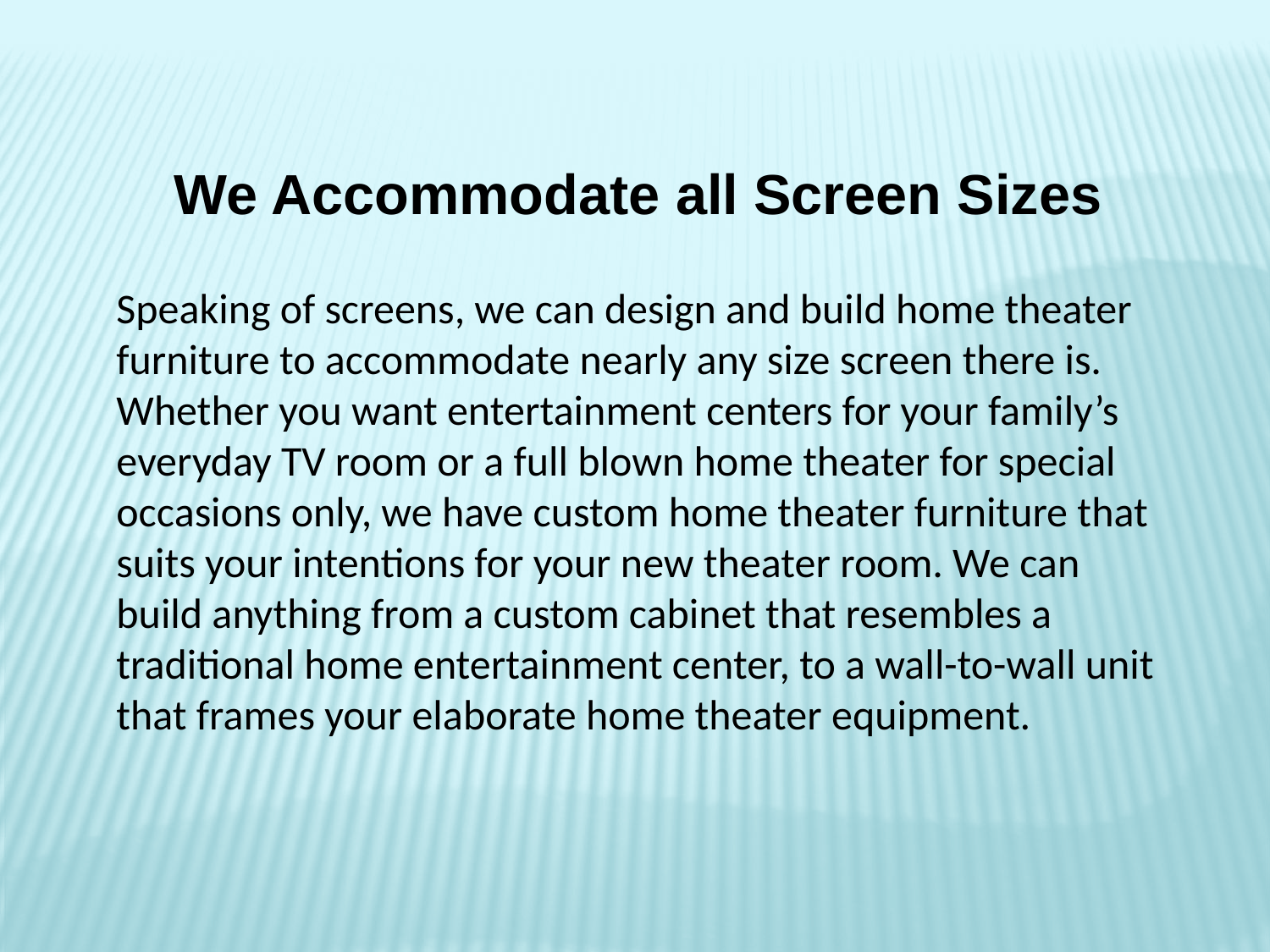

We Accommodate all Screen Sizes
Speaking of screens, we can design and build home theater furniture to accommodate nearly any size screen there is. Whether you want entertainment centers for your family’s everyday TV room or a full blown home theater for special occasions only, we have custom home theater furniture that suits your intentions for your new theater room. We can build anything from a custom cabinet that resembles a traditional home entertainment center, to a wall-to-wall unit that frames your elaborate home theater equipment.